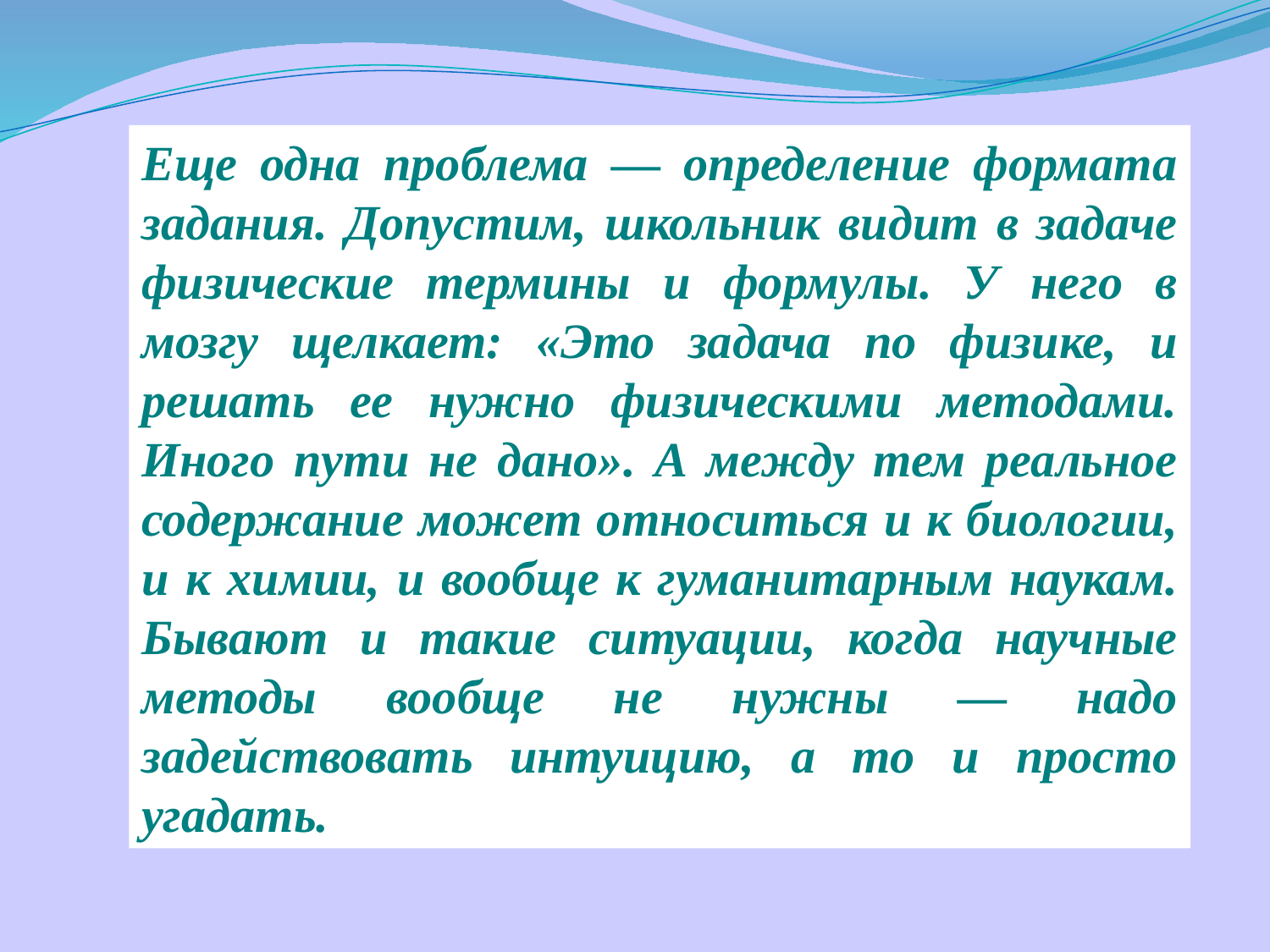

Еще одна проблема — определение формата задания. Допустим, школьник видит в задаче физические термины и формулы. У него в мозгу щелкает: «Это задача по физике, и решать ее нужно физическими методами. Иного пути не дано». А между тем реальное содержание может от­носиться и к биологии, и к химии, и вообще к гуманитарным наукам. Бывают и такие ситуации, когда научные методы вообще не нужны — надо задействовать интуицию, а то и просто угадать.